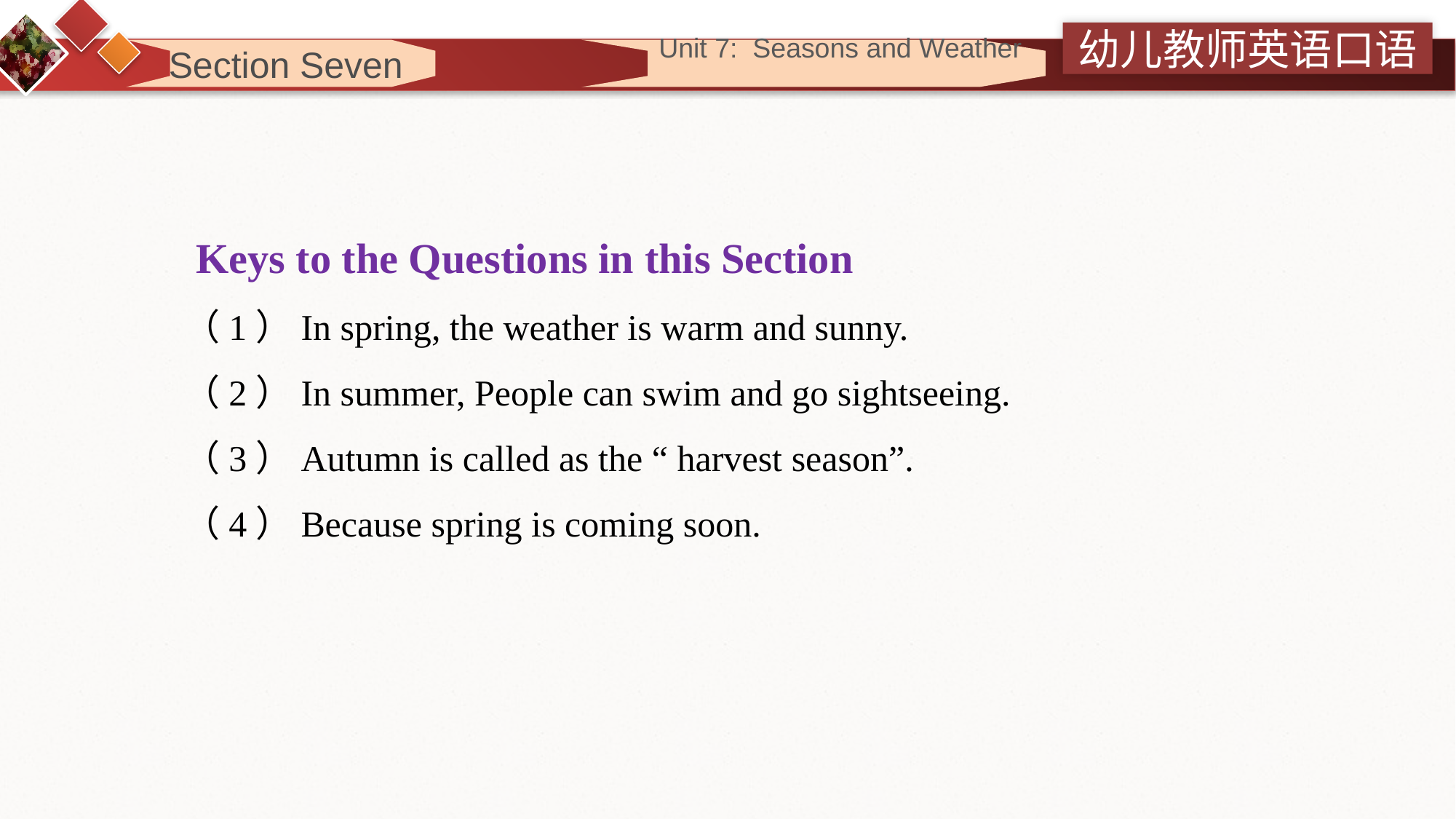

Section Seven
       Unit 7:  Seasons and Weather

Keys to the Questions in this Section
（1）In spring, the weather is warm and sunny.
（2）In summer, People can swim and go sightseeing.
（3）Autumn is called as the “ harvest season”.
（4）Because spring is coming soon.